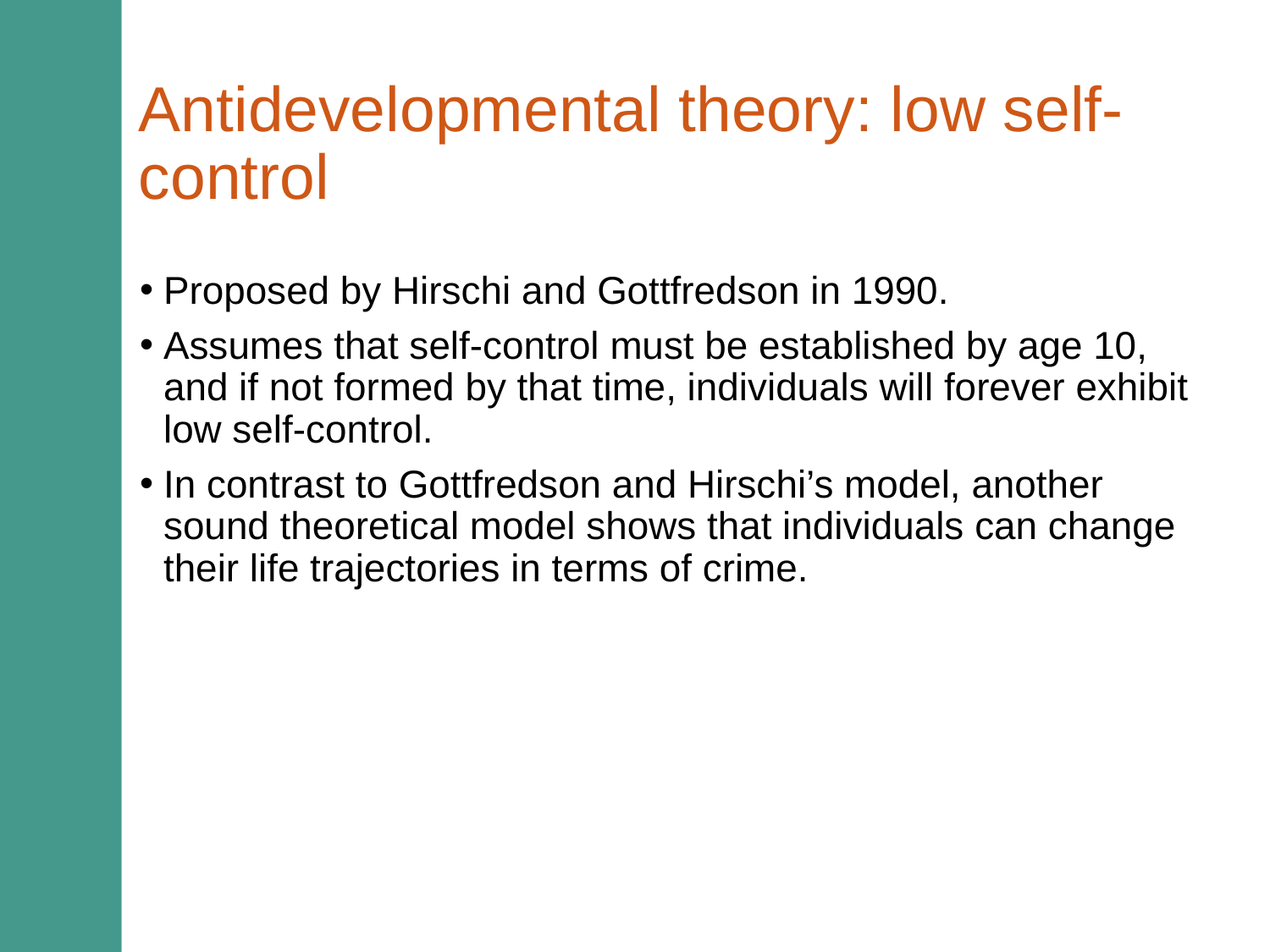

# Antidevelopmental theory: low self-control
Proposed by Hirschi and Gottfredson in 1990.
Assumes that self-control must be established by age 10, and if not formed by that time, individuals will forever exhibit low self-control.
In contrast to Gottfredson and Hirschi’s model, another sound theoretical model shows that individuals can change their life trajectories in terms of crime.